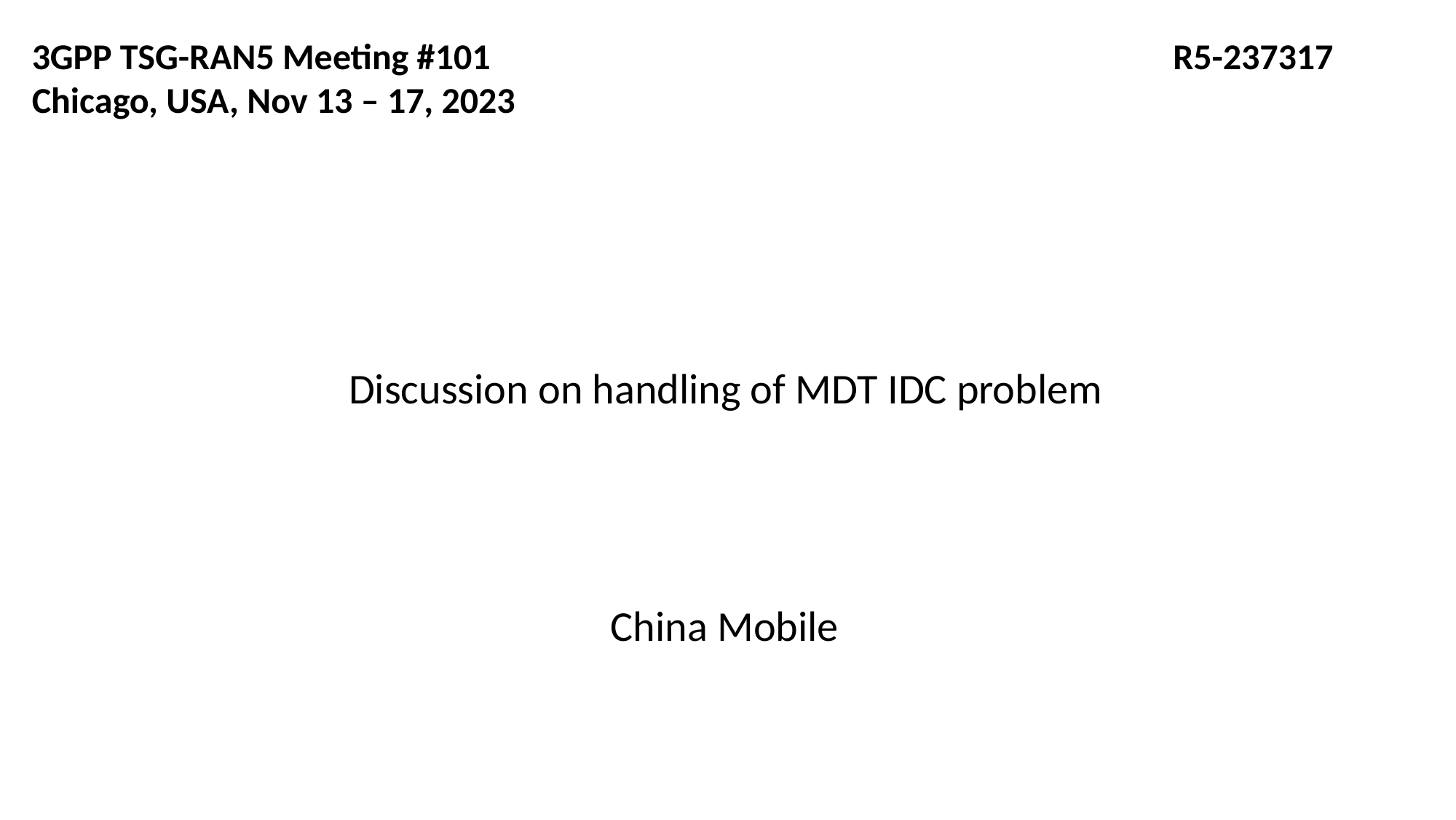

3GPP TSG-RAN5 Meeting #101 						      R5-237317
Chicago, USA, Nov 13 – 17, 2023
# Discussion on handling of MDT IDC problem
China Mobile